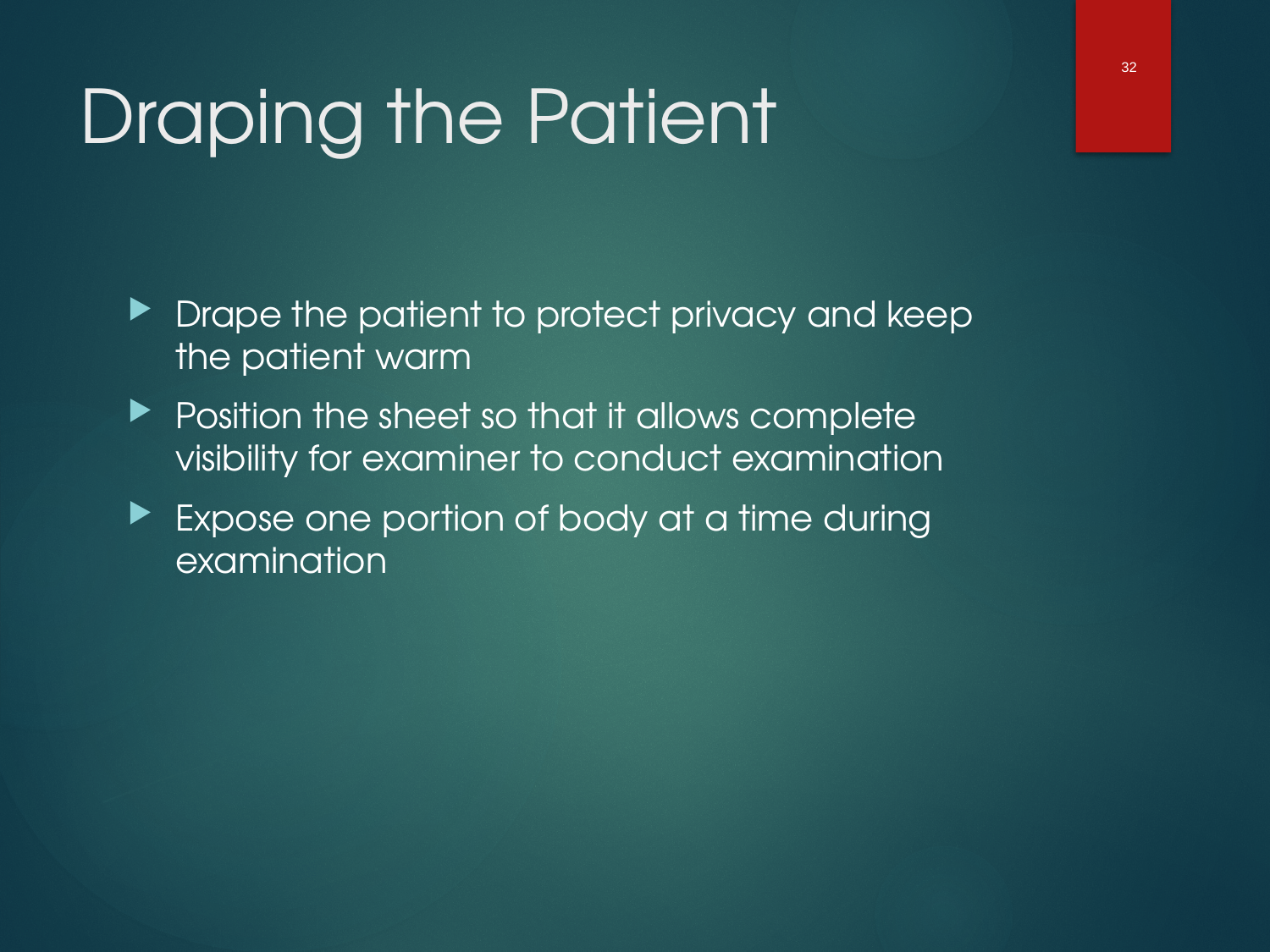

32

# Draping the Patient
Drape the patient to protect privacy and keep the patient warm
Position the sheet so that it allows complete visibility for examiner to conduct examination
Expose one portion of body at a time during examination